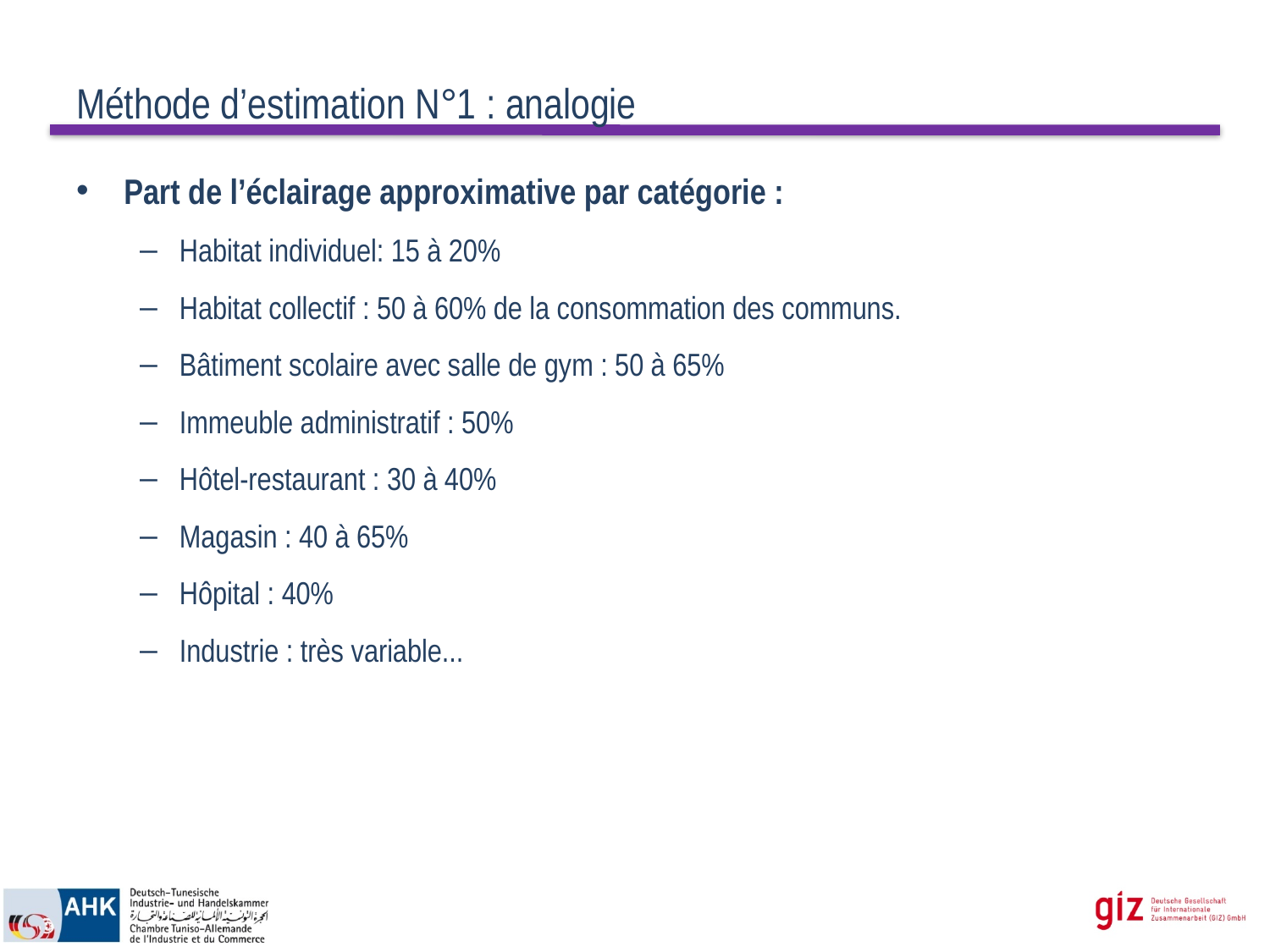

# Méthode d’estimation N°1 : analogie

Part de l’éclairage approximative par catégorie :
Habitat individuel: 15 à 20%
Habitat collectif : 50 à 60% de la consommation des communs.
Bâtiment scolaire avec salle de gym : 50 à 65%
Immeuble administratif : 50%
Hôtel-restaurant : 30 à 40%
Magasin : 40 à 65%
Hôpital : 40%
Industrie : très variable...